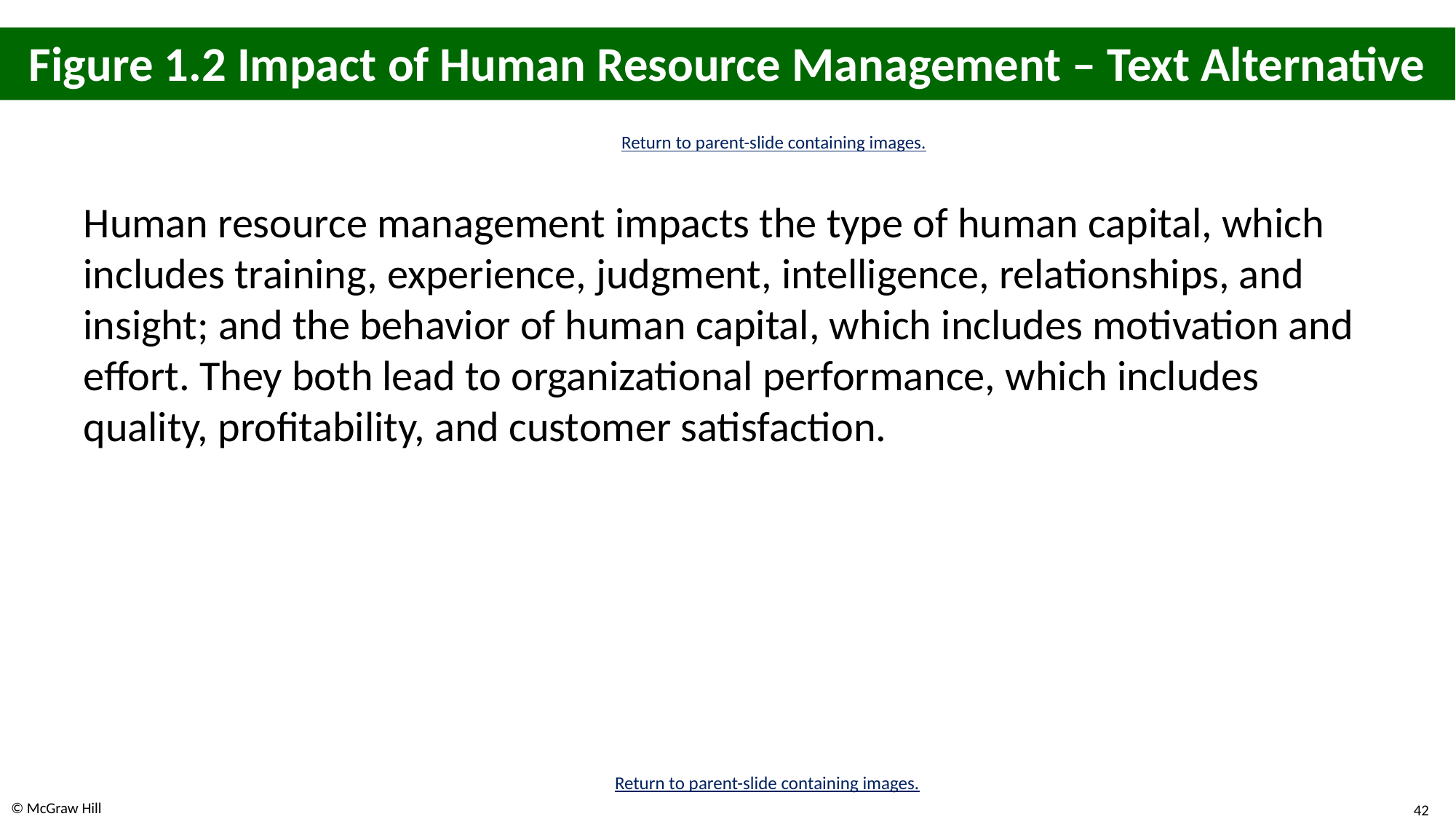

# Figure 1.2 Impact of Human Resource Management – Text Alternative
Return to parent-slide containing images.
Human resource management impacts the type of human capital, which includes training, experience, judgment, intelligence, relationships, and insight; and the behavior of human capital, which includes motivation and effort. They both lead to organizational performance, which includes quality, profitability, and customer satisfaction.
Return to parent-slide containing images.